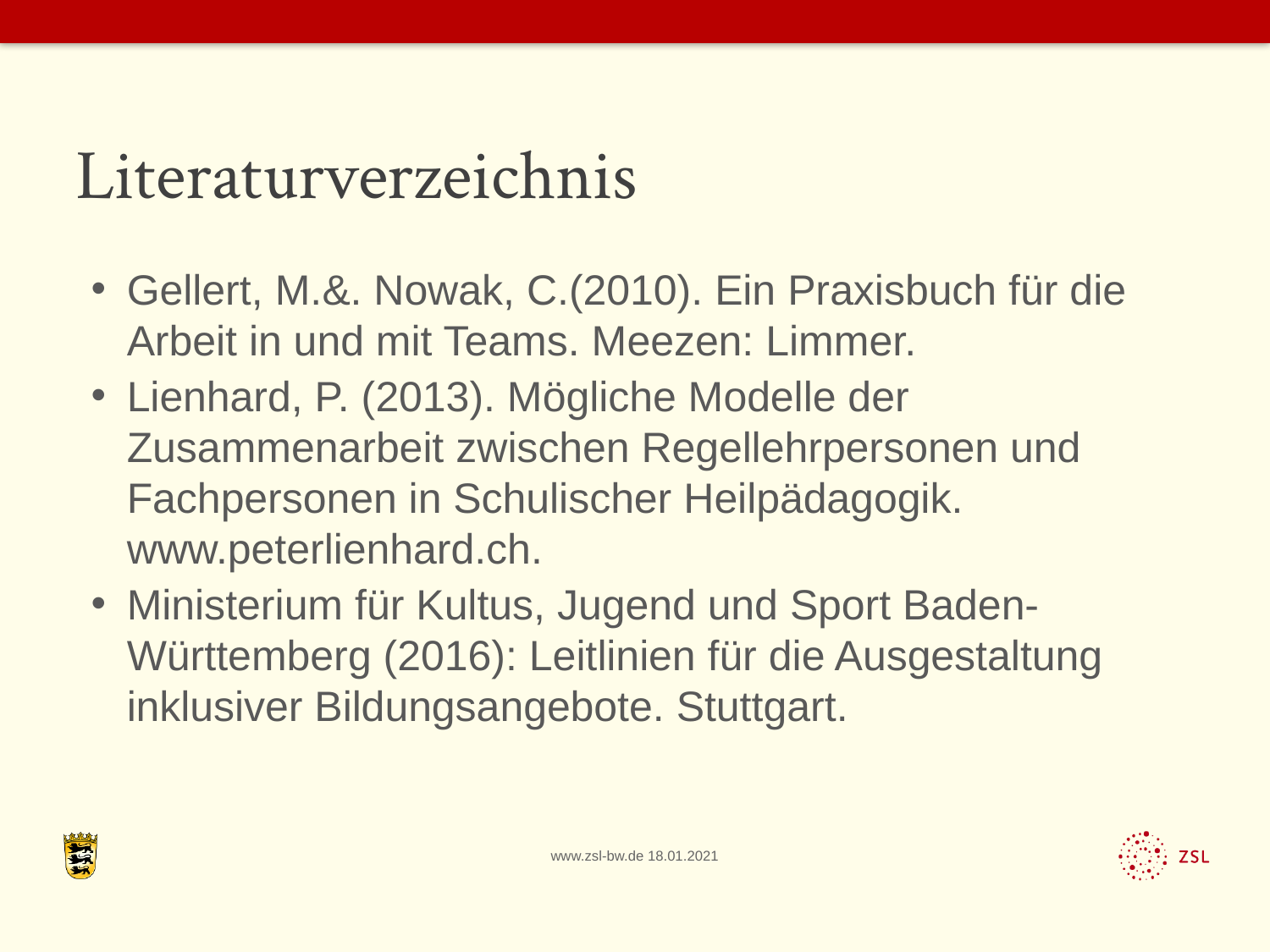

# Literaturverzeichnis
Gellert, M.&. Nowak, C.(2010). Ein Praxisbuch für die Arbeit in und mit Teams. Meezen: Limmer.
Lienhard, P. (2013). Mögliche Modelle der Zusammenarbeit zwischen Regellehrpersonen und Fachpersonen in Schulischer Heilpädagogik. www.peterlienhard.ch.
Ministerium für Kultus, Jugend und Sport Baden-Württemberg (2016): Leitlinien für die Ausgestaltung inklusiver Bildungsangebote. Stuttgart.